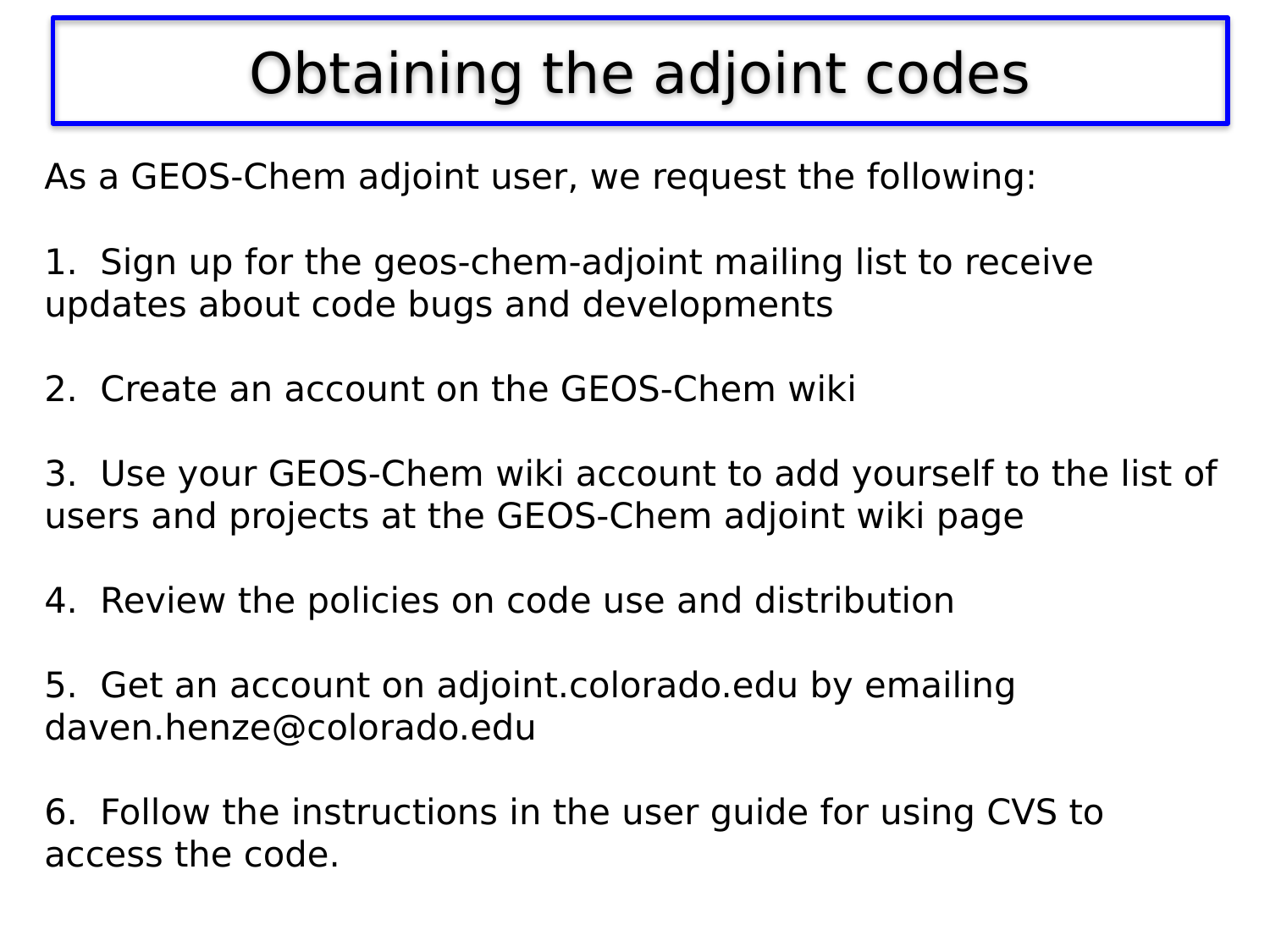

Obtaining the adjoint codes
As a GEOS-Chem adjoint user, we request the following:

1.  Sign up for the geos-chem-adjoint mailing list to receive updates about code bugs and developments

2.  Create an account on the GEOS-Chem wiki

3.  Use your GEOS-Chem wiki account to add yourself to the list of users and projects at the GEOS-Chem adjoint wiki page

4.  Review the policies on code use and distribution

5.  Get an account on adjoint.colorado.edu by emailing daven.henze@colorado.edu

6.  Follow the instructions in the user guide for using CVS to access the code.